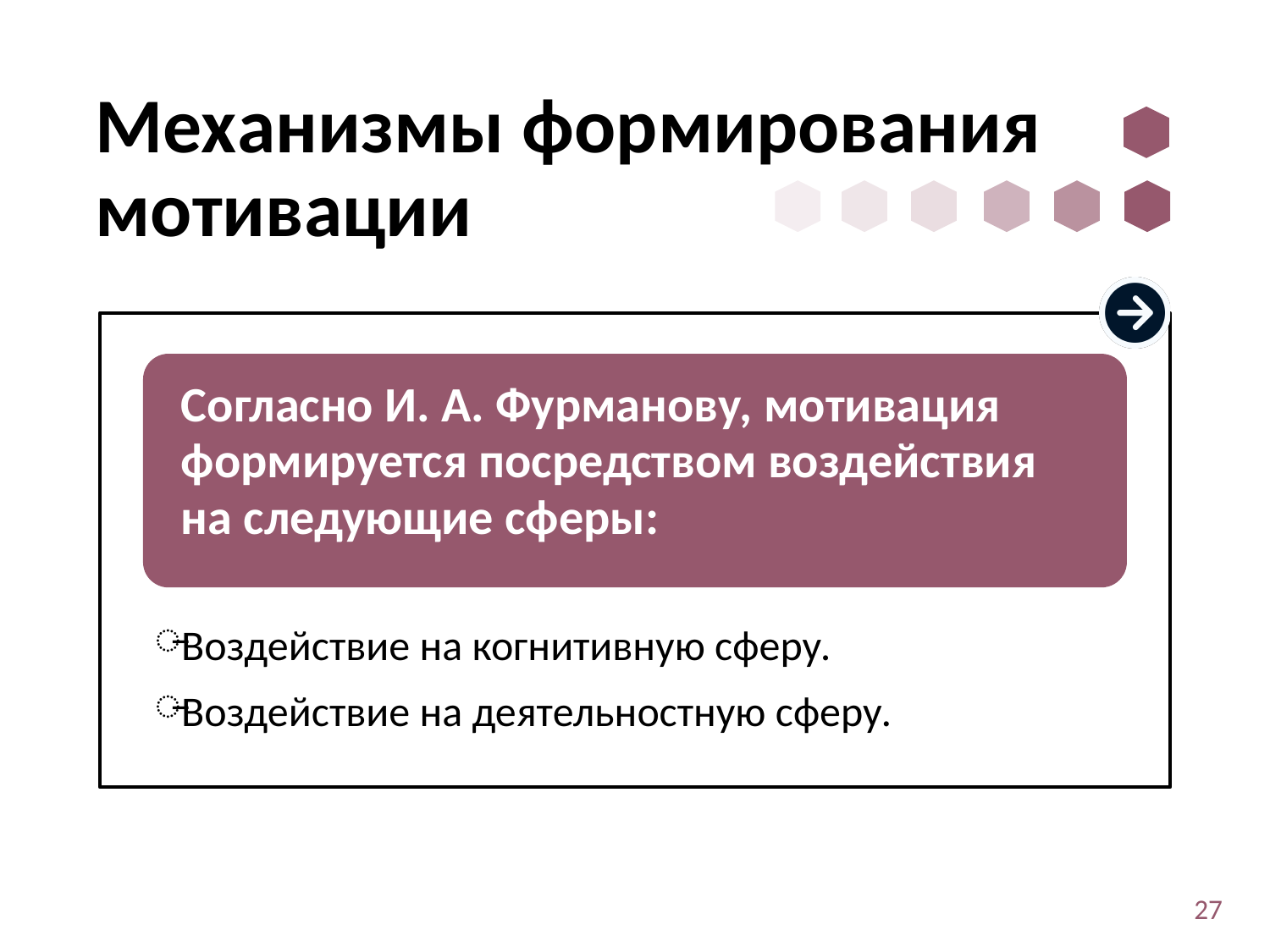

# Механизмы формирования мотивации

Воздействие на когнитивную сферу.
Воздействие на деятельностную сферу.
Согласно И. А. Фурманову, мотивация формируется посредством воздействия
на следующие сферы:
27